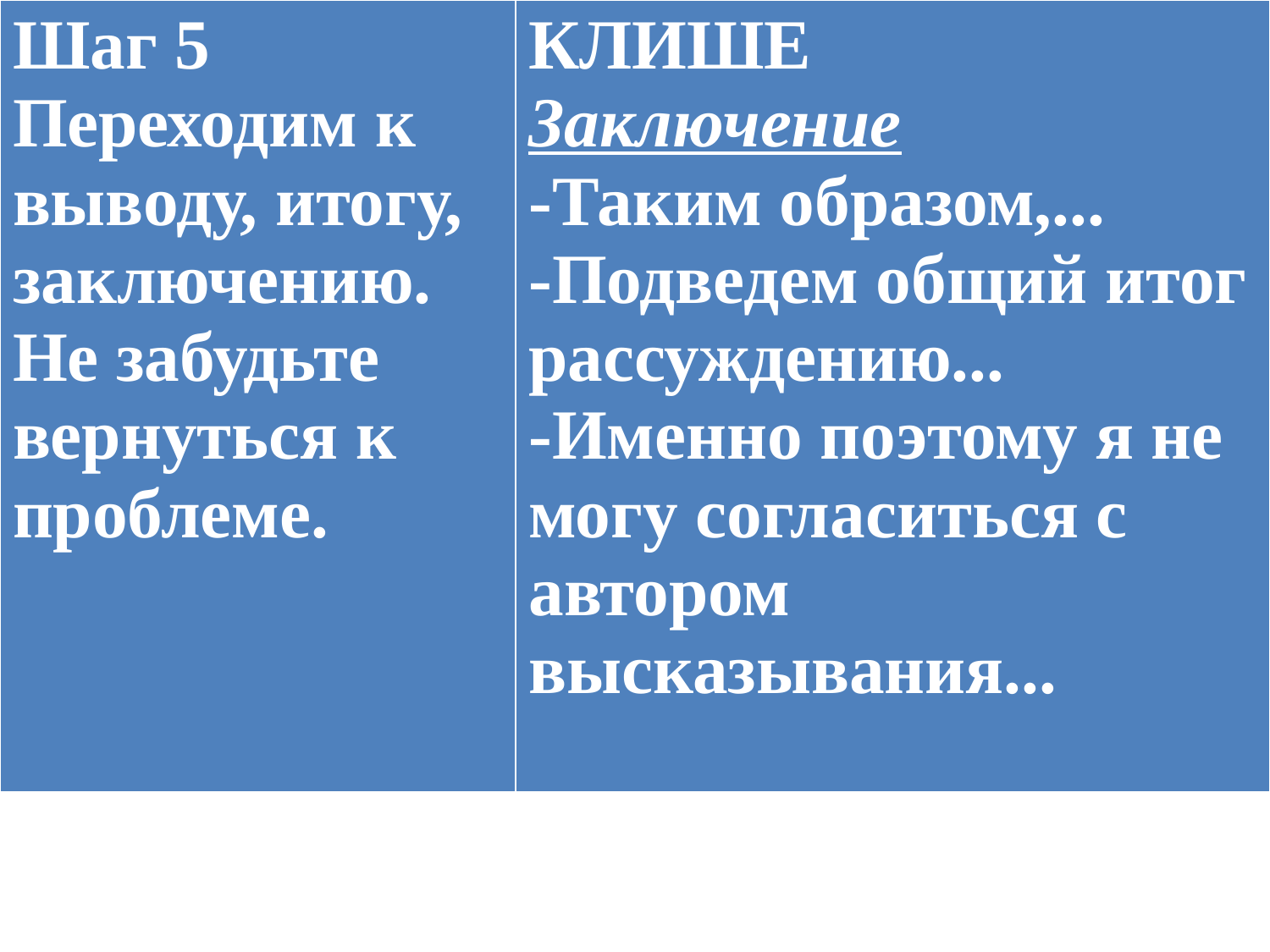

| Шаг 5 Переходим к выводу, итогу, заключению. Не забудьте вернуться к проблеме. | КЛИШЕ Заключение -Таким образом,... -Подведем общий итог рассуждению... -Именно поэтому я не могу согласиться с автором высказывания... |
| --- | --- |